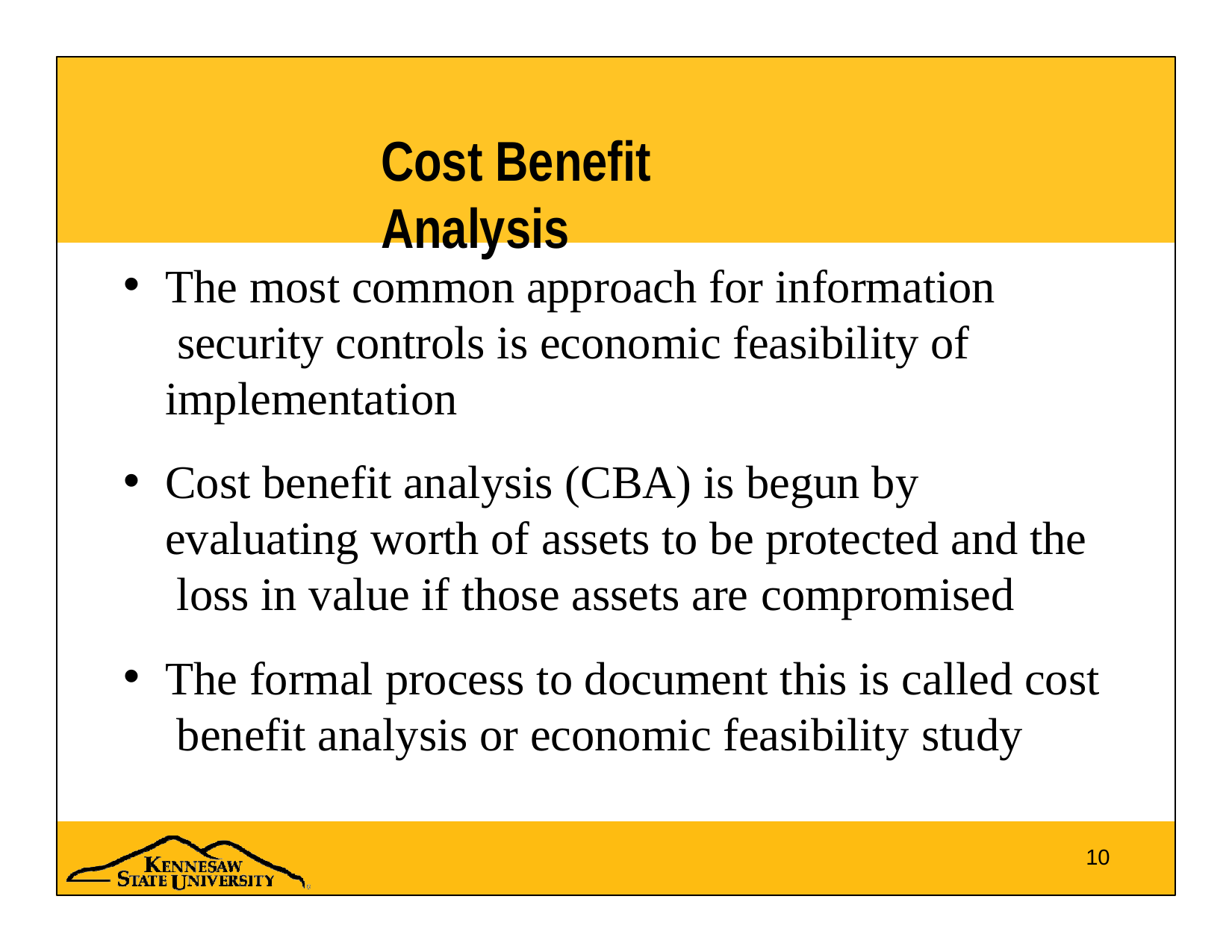

# Cost Benefit Analysis
The most common approach for information  security controls is economic feasibility of  implementation
Cost benefit analysis (CBA) is begun by  evaluating worth of assets to be protected and the  loss in value if those assets are compromised
The formal process to document this is called cost  benefit analysis or economic feasibility study

10